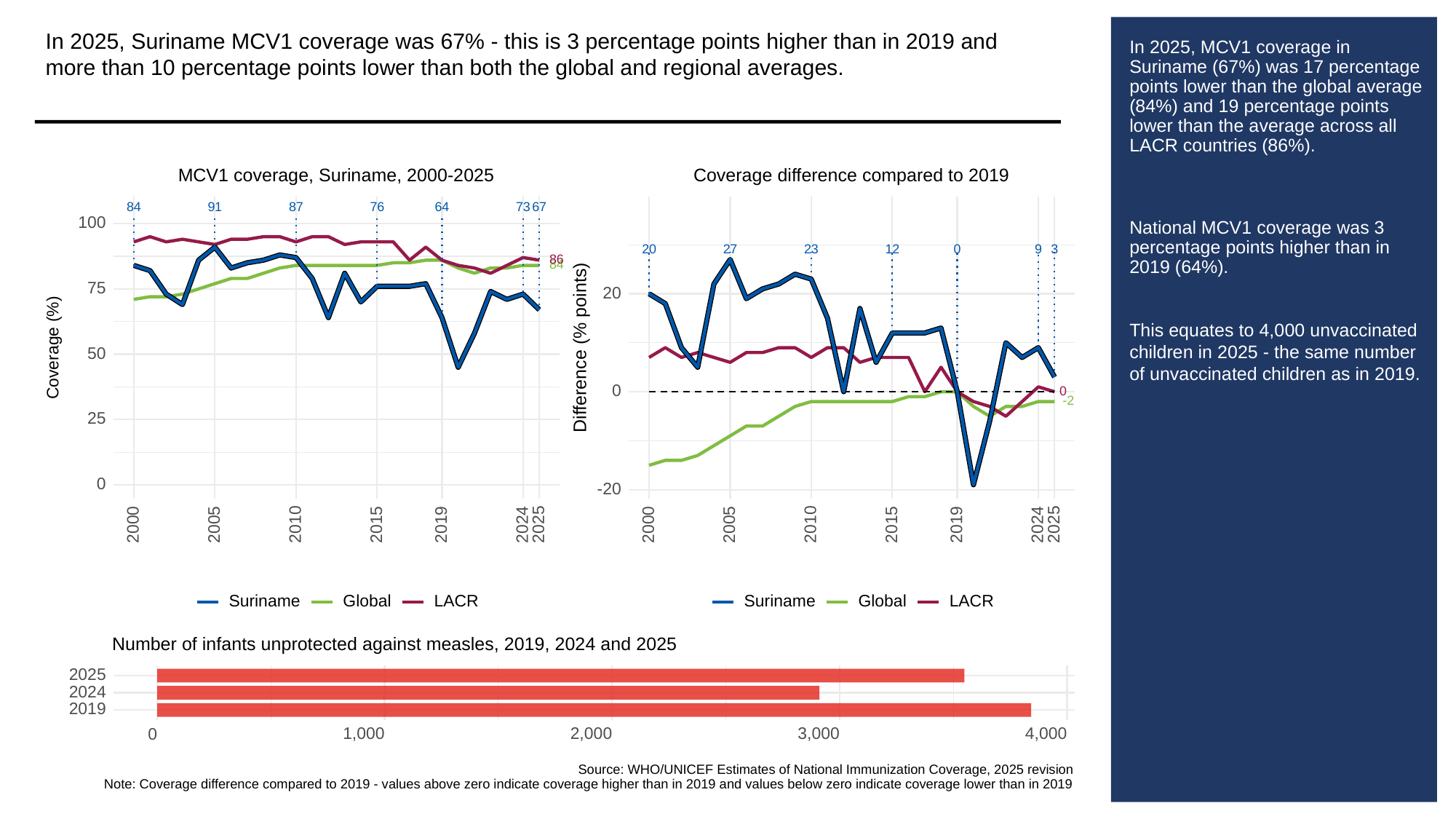

In 2025, Suriname MCV1 coverage was 67% - this is 3 percentage points higher than in 2019 and more than 10 percentage points lower than both the global and regional averages.
# In 2025, MCV1 coverage in Suriname (67%) was 17 percentage points lower than the global average (84%) and 19 percentage points lower than the average across all LACR countries (86%).

National MCV1 coverage was 3 percentage points higher than in 2019 (64%).

This equates to 4,000 unvaccinated children in 2025 - the same number of unvaccinated children as in 2019.

MCV1 coverage, Suriname, 2000-2025
Coverage difference compared to 2019

73
84
91
87
76
64
67
100

23
3
20
0
9
27
12

86

84
75
20

Difference (% points)
Coverage (%)

50

0

0

-2
25

0
-20

2000
2005
2010
2015
2019
2024
2025
2000
2005
2010
2015
2019
2024
2025
Suriname
Global
LACR
Suriname
Global
LACR

Number of infants unprotected against measles, 2019, 2024 and 2025

2025

2024

2019

1,000
2,000
3,000
4,000
0
Source: WHO/UNICEF Estimates of National Immunization Coverage, 2025 revision
Note: Coverage difference compared to 2019 - values above zero indicate coverage higher than in 2019 and values below zero indicate coverage lower than in 2019